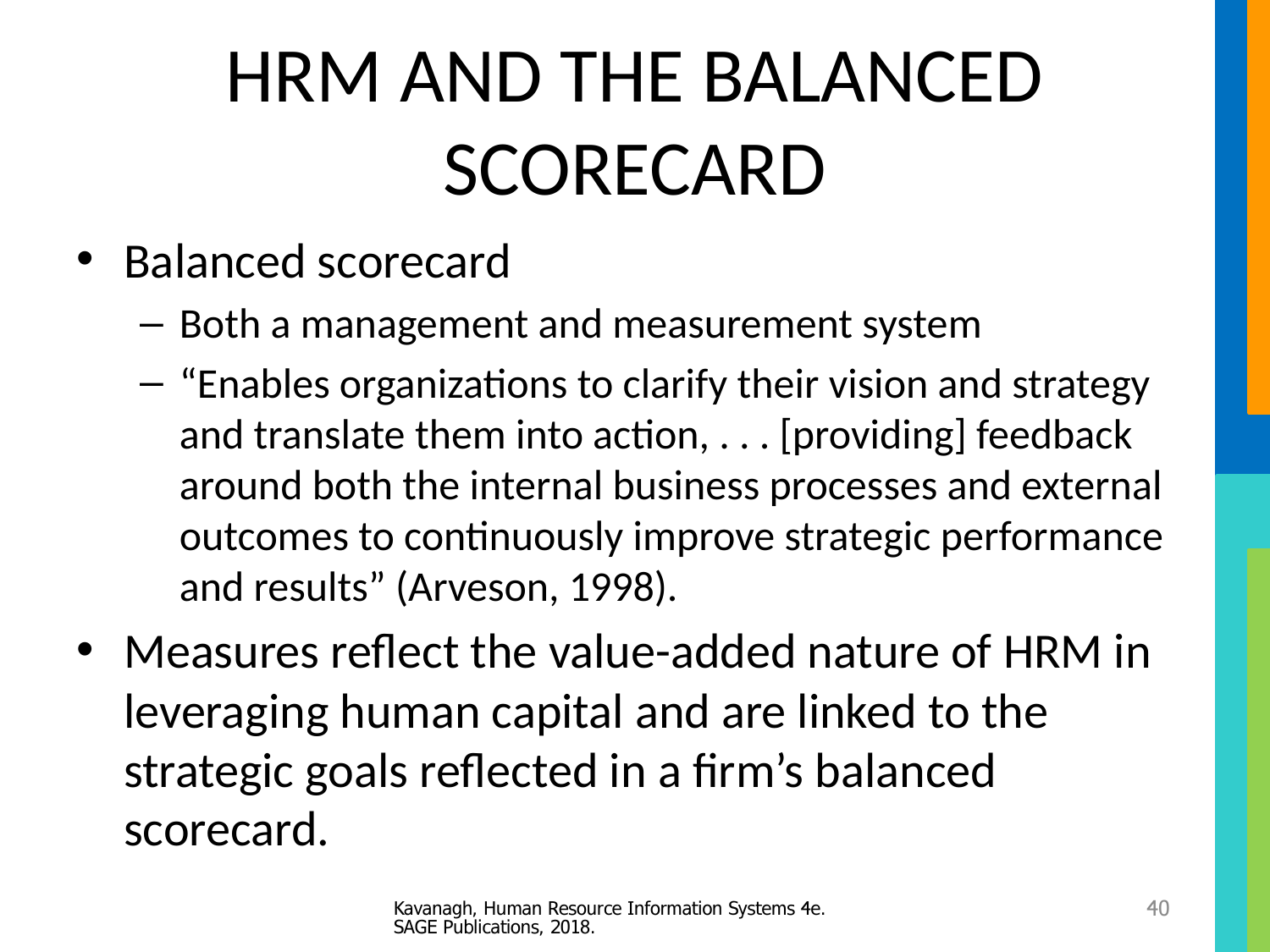

# HRM AND THE BALANCED SCORECARD
Balanced scorecard
Both a management and measurement system
“Enables organizations to clarify their vision and strategy and translate them into action, . . . [providing] feedback around both the internal business processes and external outcomes to continuously improve strategic performance and results” (Arveson, 1998).
Measures reflect the value-added nature of HRM in leveraging human capital and are linked to the strategic goals reflected in a firm’s balanced scorecard.

Kavanagh, Human Resource Information Systems 4e. SAGE Publications, 2018.
40